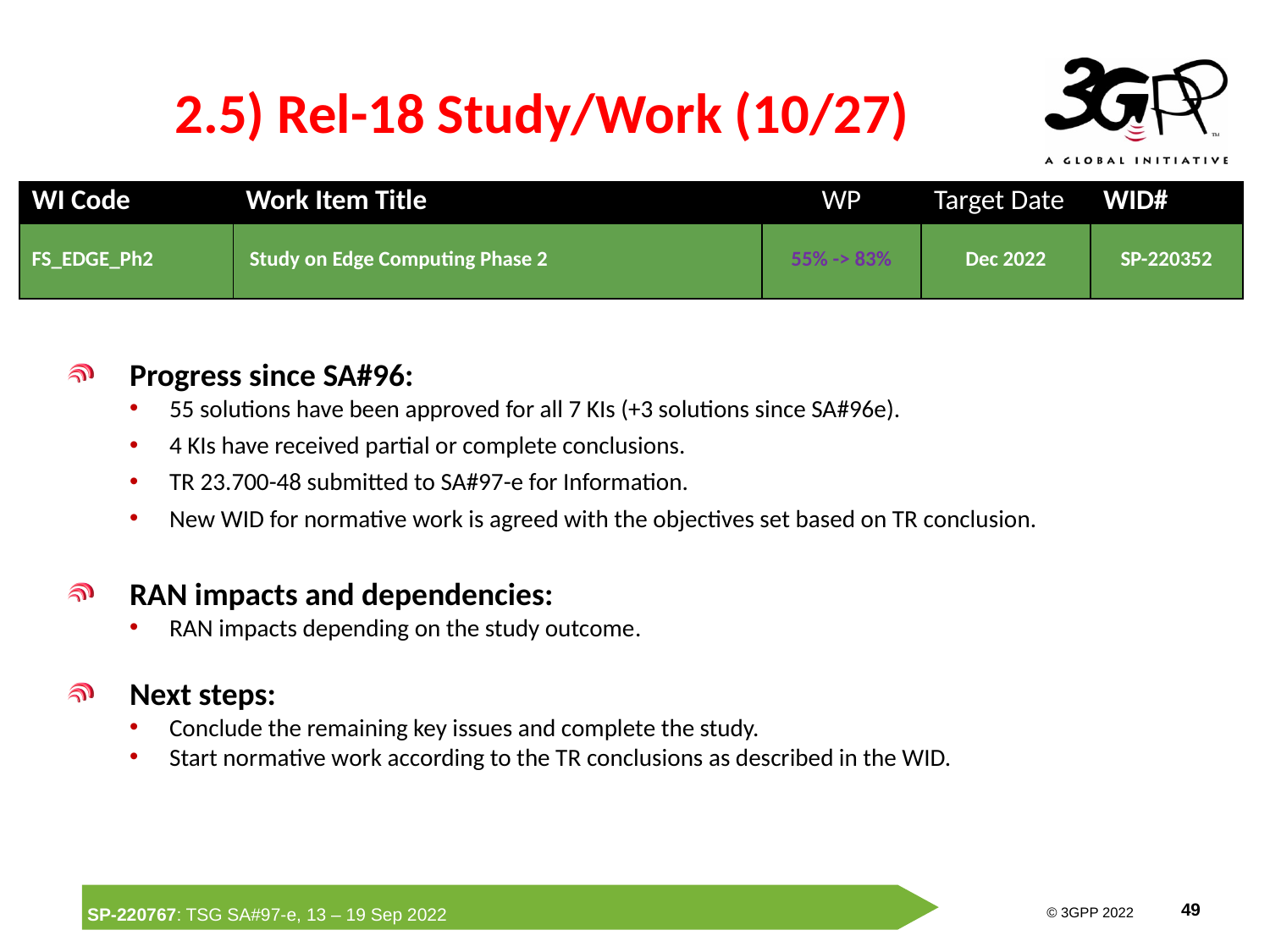

# 2.5) Rel-18 Study/Work (10/27)
| WI Code | Work Item Title | WP | Target Date | WID# |
| --- | --- | --- | --- | --- |
| FS\_EDGE\_Ph2 | Study on Edge Computing Phase 2 | 55% -> 83% | Dec 2022 | SP-220352 |
Progress since SA#96:
55 solutions have been approved for all 7 KIs (+3 solutions since SA#96e).
4 KIs have received partial or complete conclusions.
TR 23.700-48 submitted to SA#97-e for Information.
New WID for normative work is agreed with the objectives set based on TR conclusion.

RAN impacts and dependencies:
RAN impacts depending on the study outcome.

Next steps:
Conclude the remaining key issues and complete the study.
Start normative work according to the TR conclusions as described in the WID.